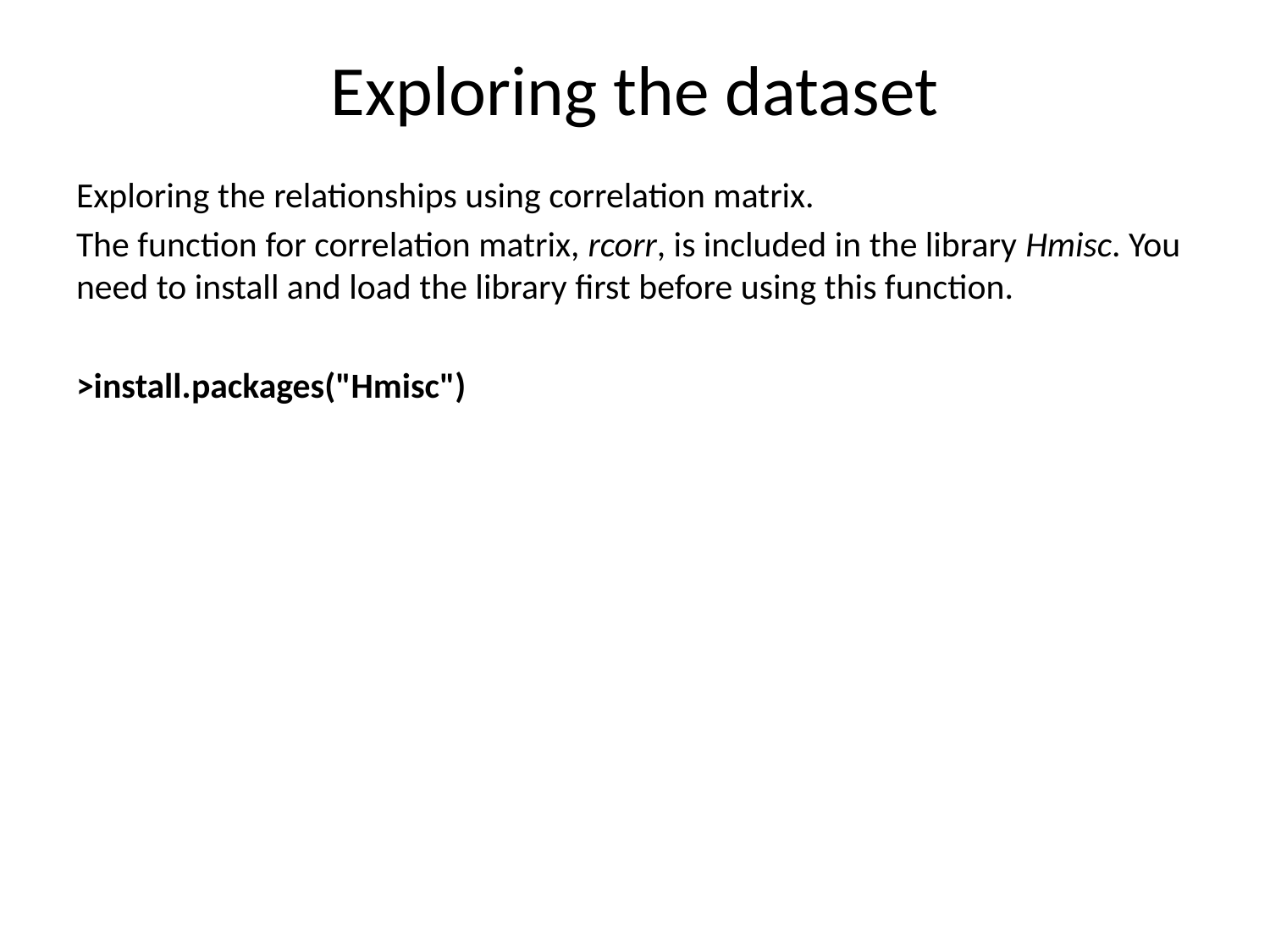

# Exploring the dataset
Exploring the relationships using correlation matrix.
The function for correlation matrix, rcorr, is included in the library Hmisc. You need to install and load the library first before using this function.

>install.packages("Hmisc")